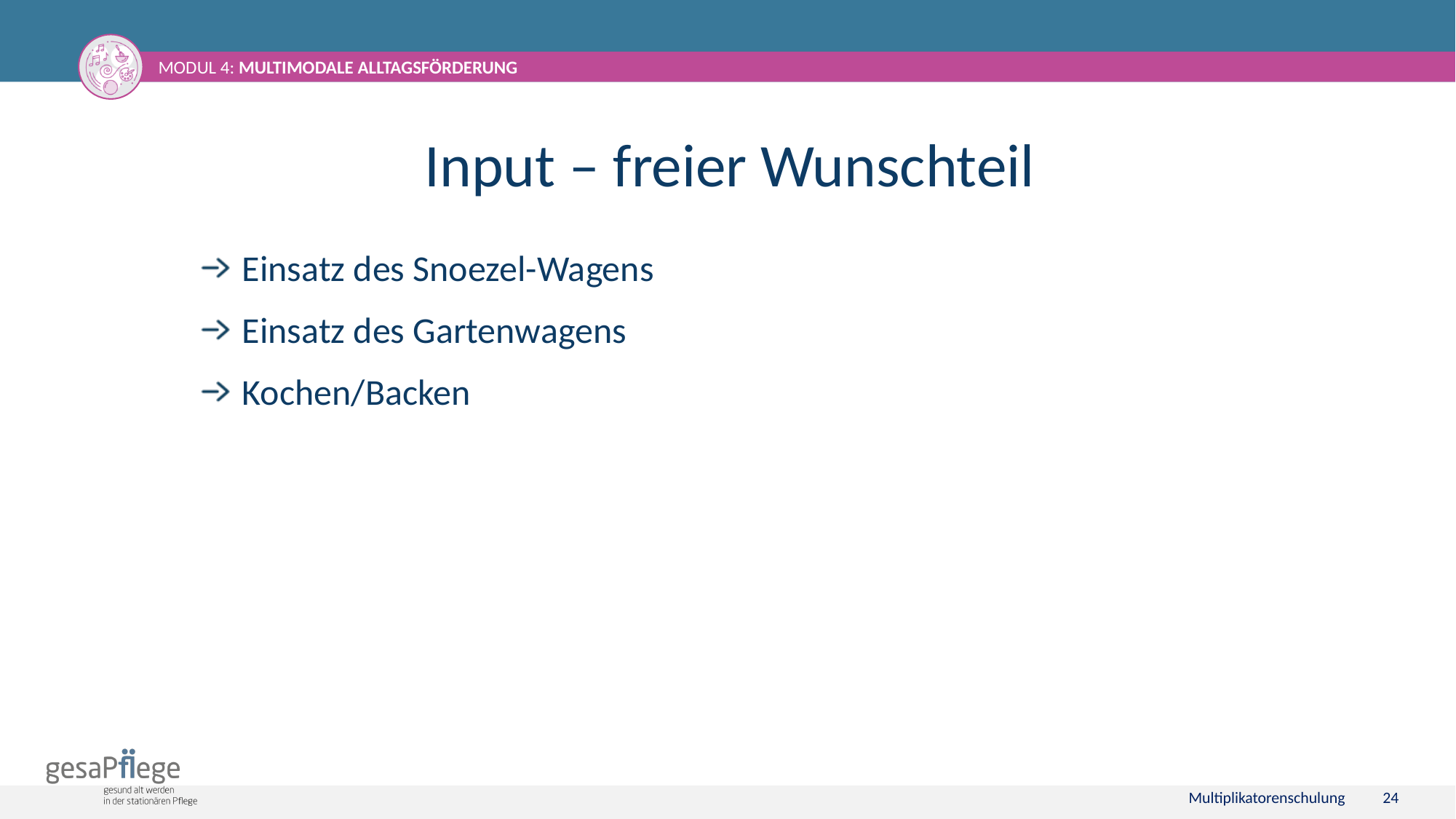

# Input – freier Wunschteil
Einsatz des Snoezel-Wagens
Einsatz des Gartenwagens
Kochen/Backen

Multiplikatorenschulung
24